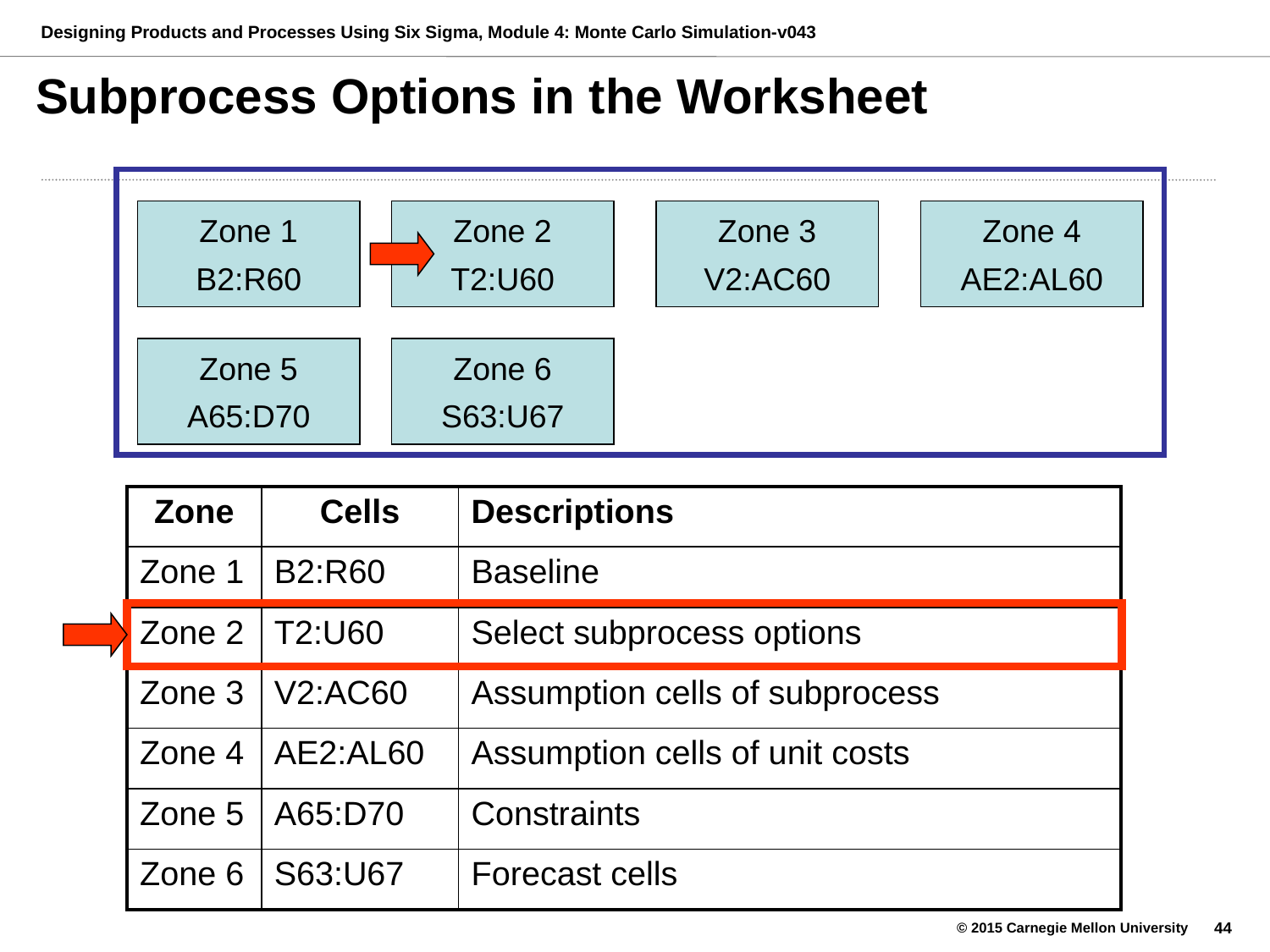

# Subprocess Options in the Worksheet

Zone 1
B2:R60
Zone 2
T2:U60
Zone 3
V2:AC60
Zone 4
AE2:AL60

Zone 5
A65:D70
Zone 6
S63:U67
| Zone | Cells | Descriptions |
| --- | --- | --- |
| Zone 1 | B2:R60 | Baseline |
| Zone 2 | T2:U60 | Select subprocess options |
| Zone 3 | V2:AC60 | Assumption cells of subprocess |
| Zone 4 | AE2:AL60 | Assumption cells of unit costs |
| Zone 5 | A65:D70 | Constraints |
| Zone 6 | S63:U67 | Forecast cells |